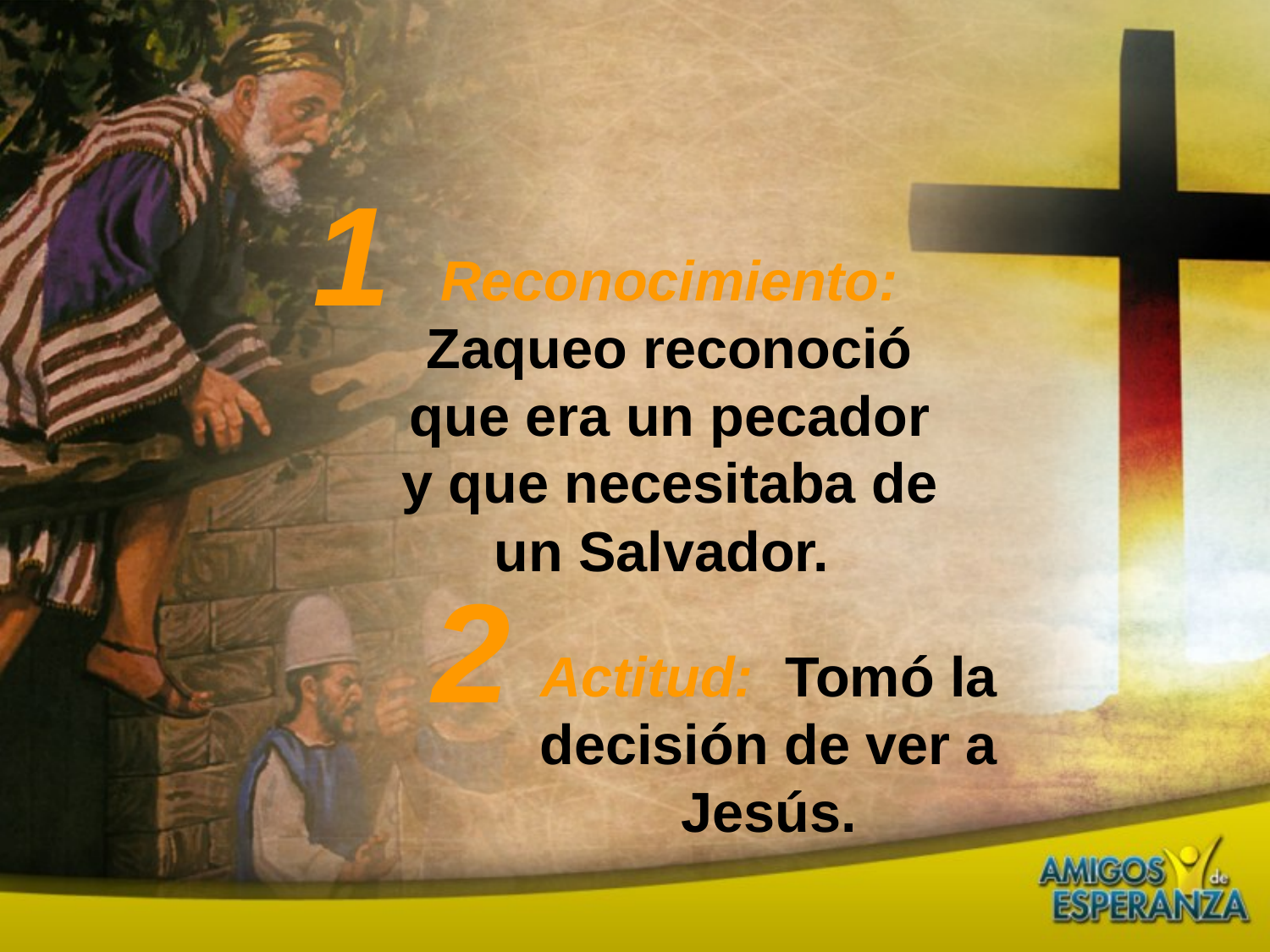

1
Reconocimiento: Zaqueo reconoció que era un pecador y que necesitaba de un Salvador.
2
Actitud:  Tomó la decisión de ver a Jesús.